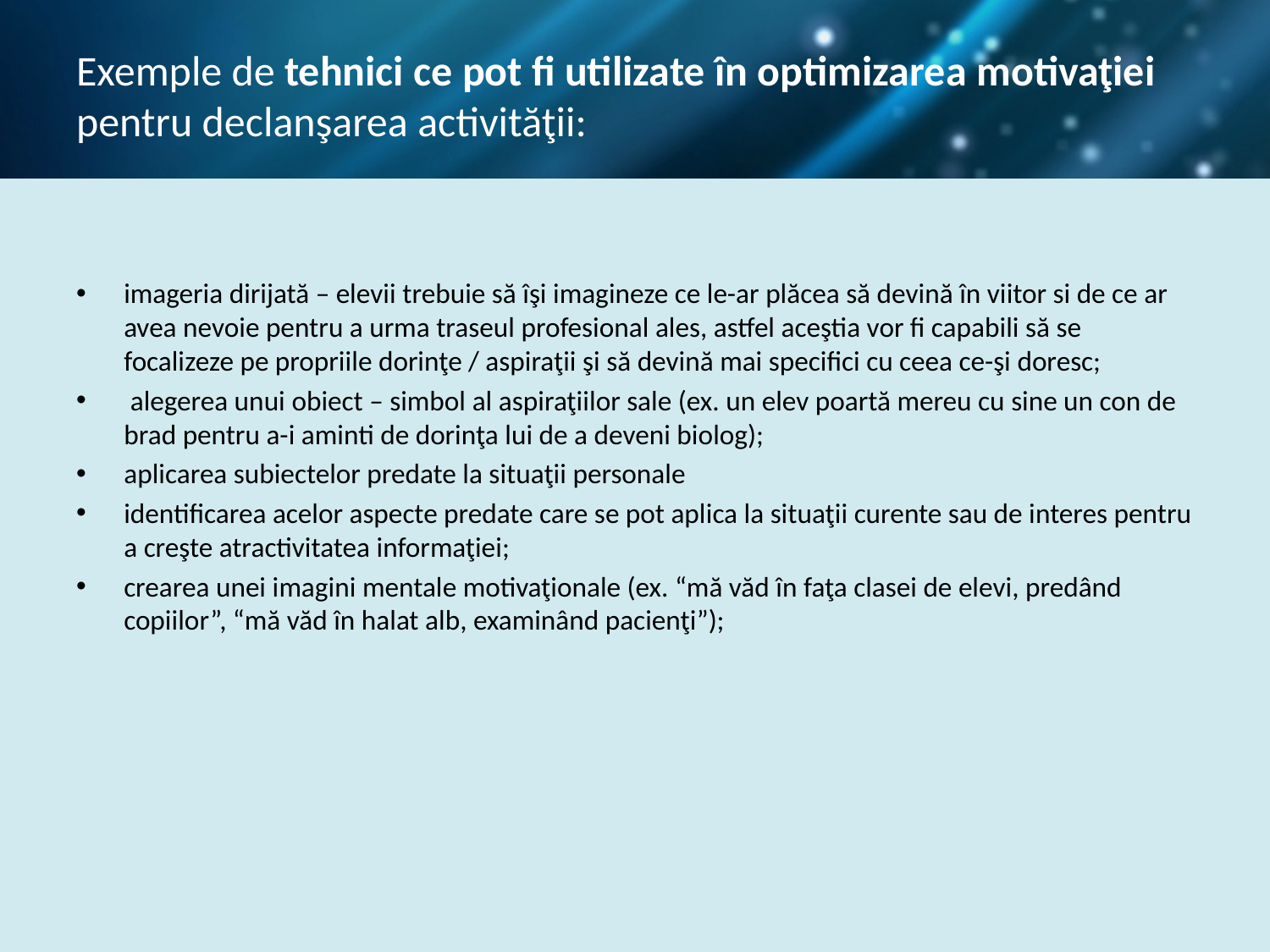

# Exemple de tehnici ce pot fi utilizate în optimizarea motivaţiei pentru declanşarea activităţii:

imageria dirijată – elevii trebuie să îşi imagineze ce le-ar plăcea să devină în viitor si de ce ar avea nevoie pentru a urma traseul profesional ales, astfel aceştia vor fi capabili să se focalizeze pe propriile dorinţe / aspiraţii şi să devină mai specifici cu ceea ce-şi doresc;
 alegerea unui obiect – simbol al aspiraţiilor sale (ex. un elev poartă mereu cu sine un con de brad pentru a-i aminti de dorinţa lui de a deveni biolog);
aplicarea subiectelor predate la situaţii personale
identificarea acelor aspecte predate care se pot aplica la situaţii curente sau de interes pentru a creşte atractivitatea informaţiei;
crearea unei imagini mentale motivaţionale (ex. “mă văd în faţa clasei de elevi, predând copiilor”, “mă văd în halat alb, examinând pacienţi”);